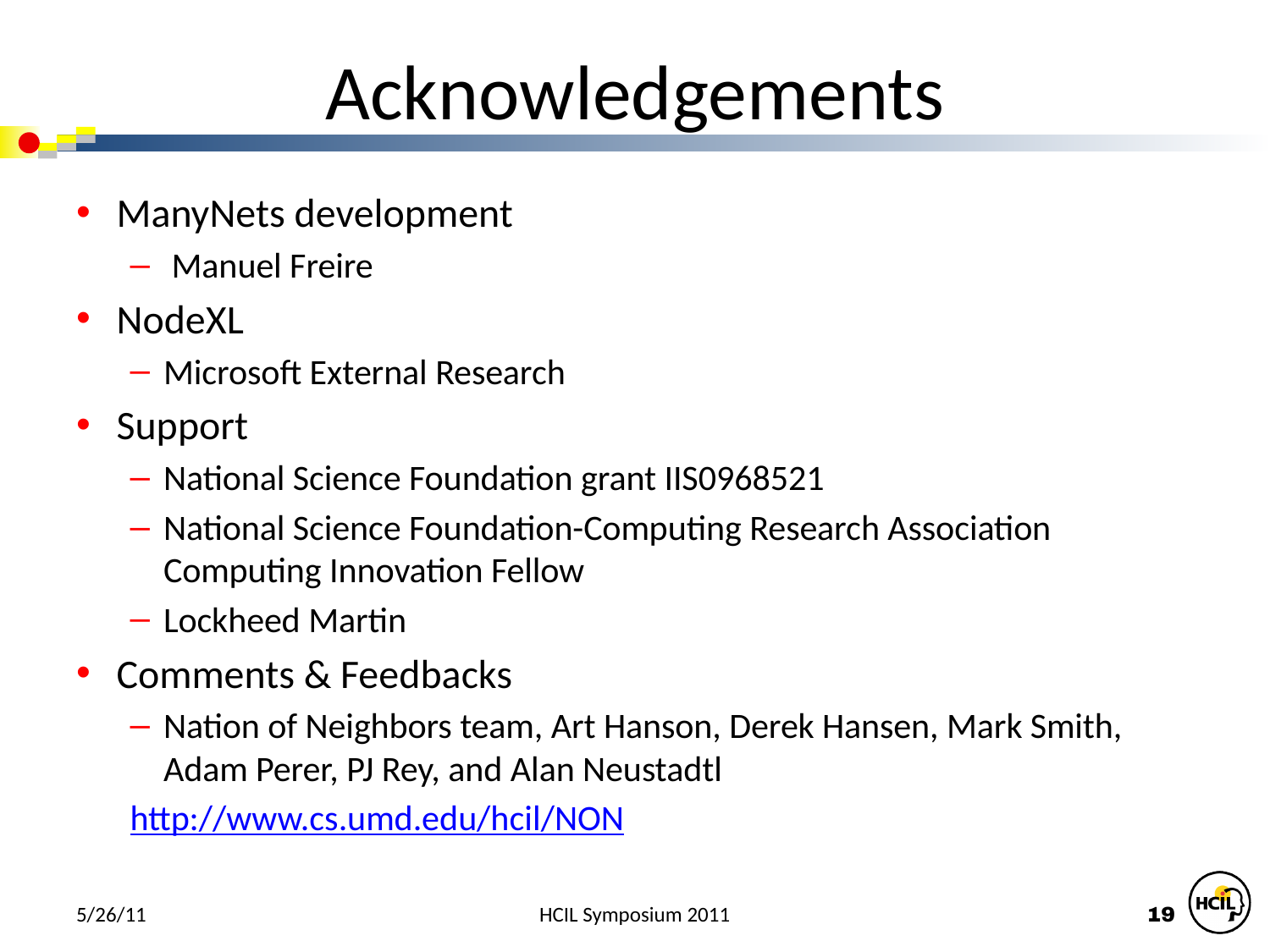

# Acknowledgements
ManyNets development
 Manuel Freire
NodeXL
Microsoft External Research
Support
National Science Foundation grant IIS0968521
National Science Foundation-Computing Research Association Computing Innovation Fellow
Lockheed Martin
Comments & Feedbacks
Nation of Neighbors team, Art Hanson, Derek Hansen, Mark Smith, Adam Perer, PJ Rey, and Alan Neustadtl
http://www.cs.umd.edu/hcil/NON

5/26/11
HCIL Symposium 2011
19